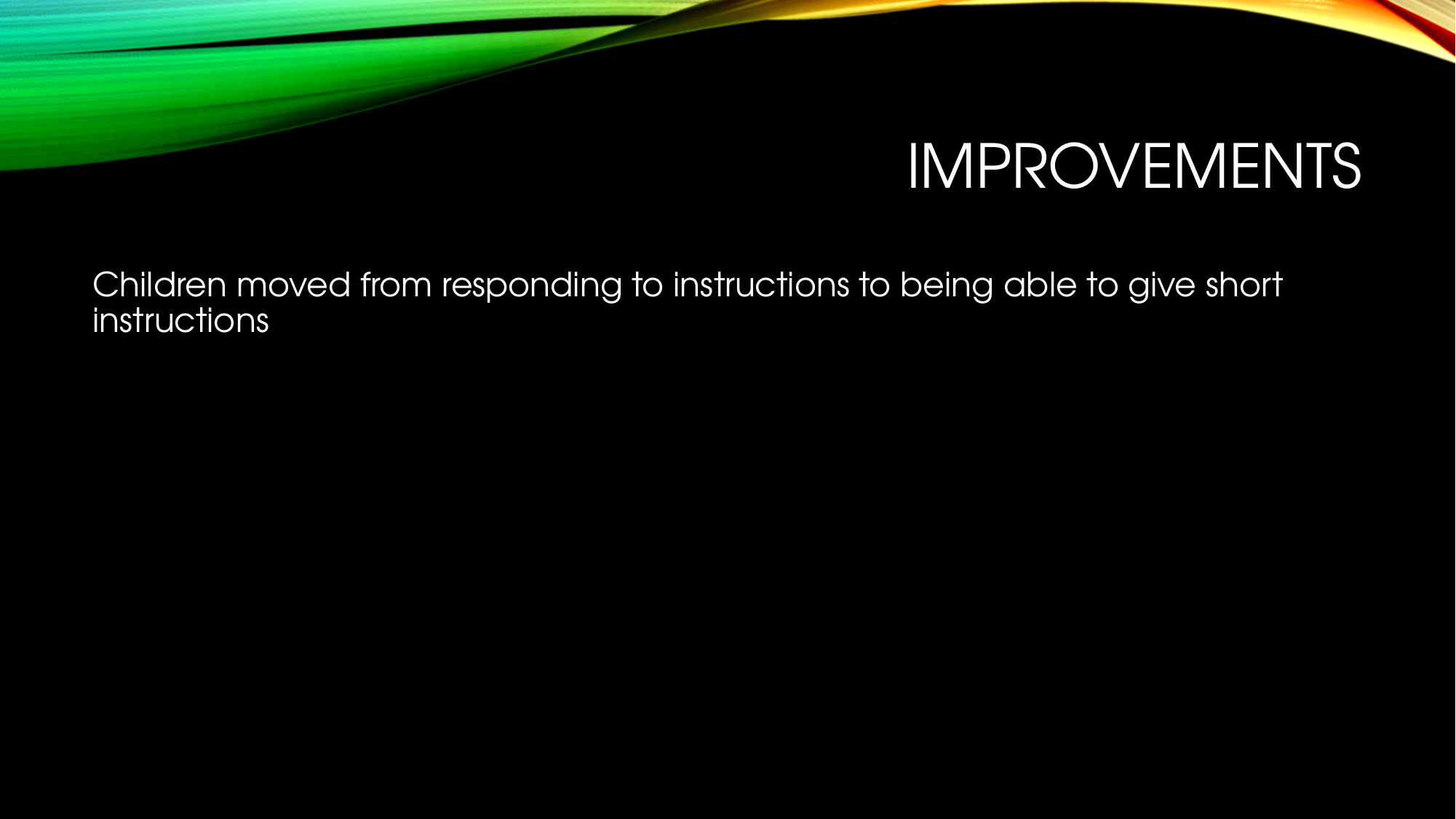

# Improvements
Children moved from responding to instructions to being able to give short instructions